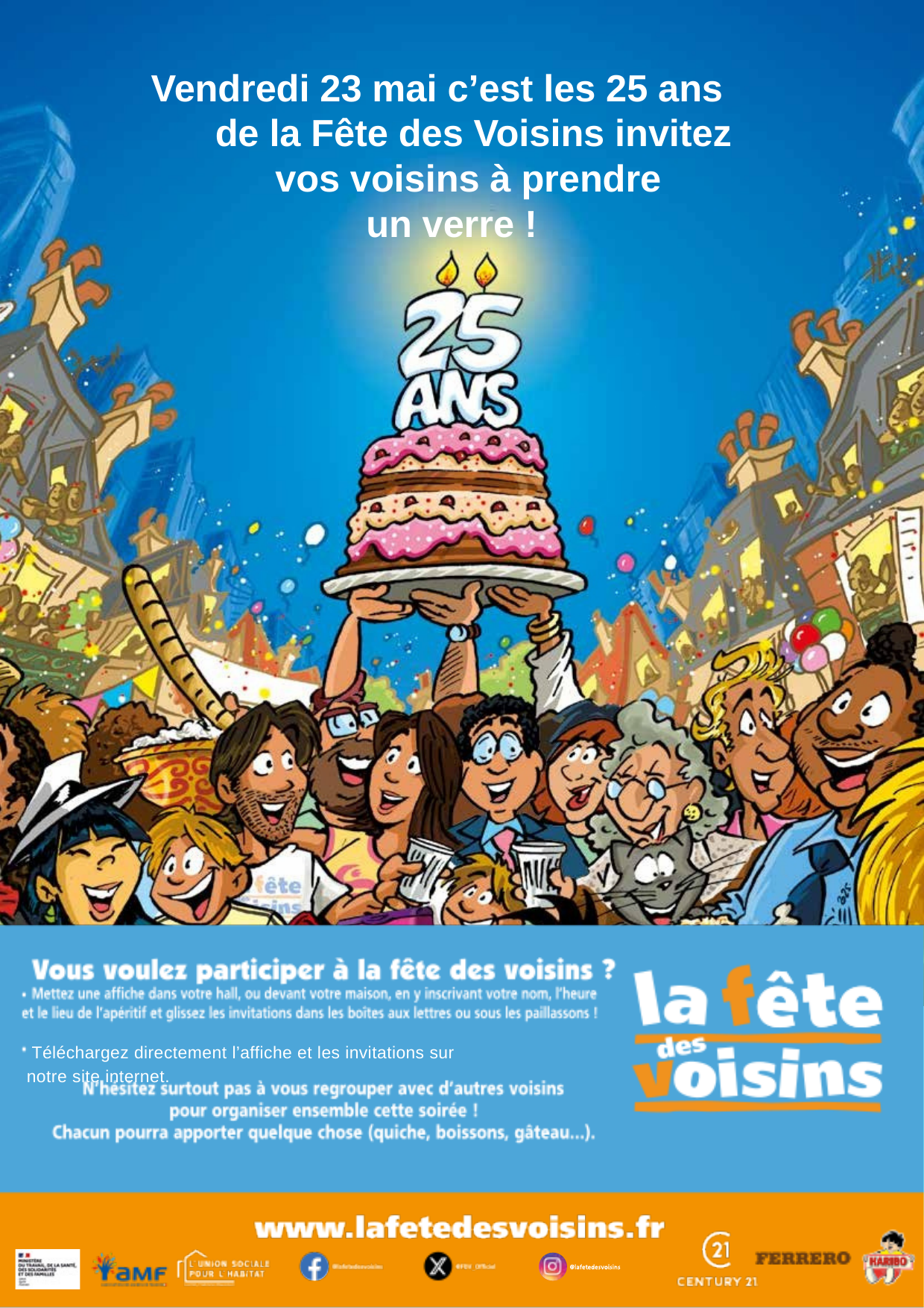

Vendredi 23 mai c’est les 25 ans
de la Fête des Voisins invitez vos voisins à prendre
un verre !

 Téléchargez directement l’affiche et les invitations sur notre site internet.